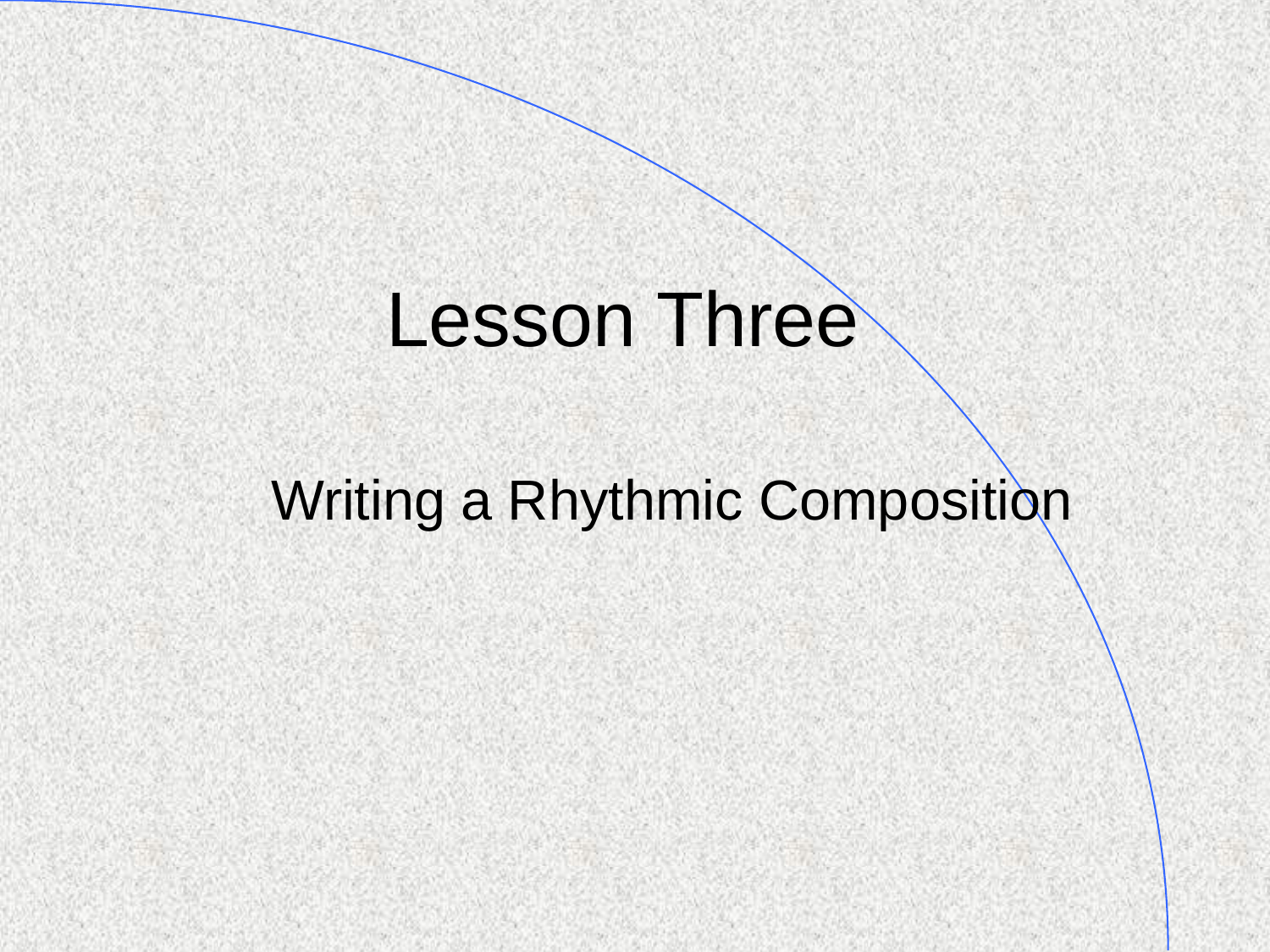

# Lesson Three
Writing a Rhythmic Composition